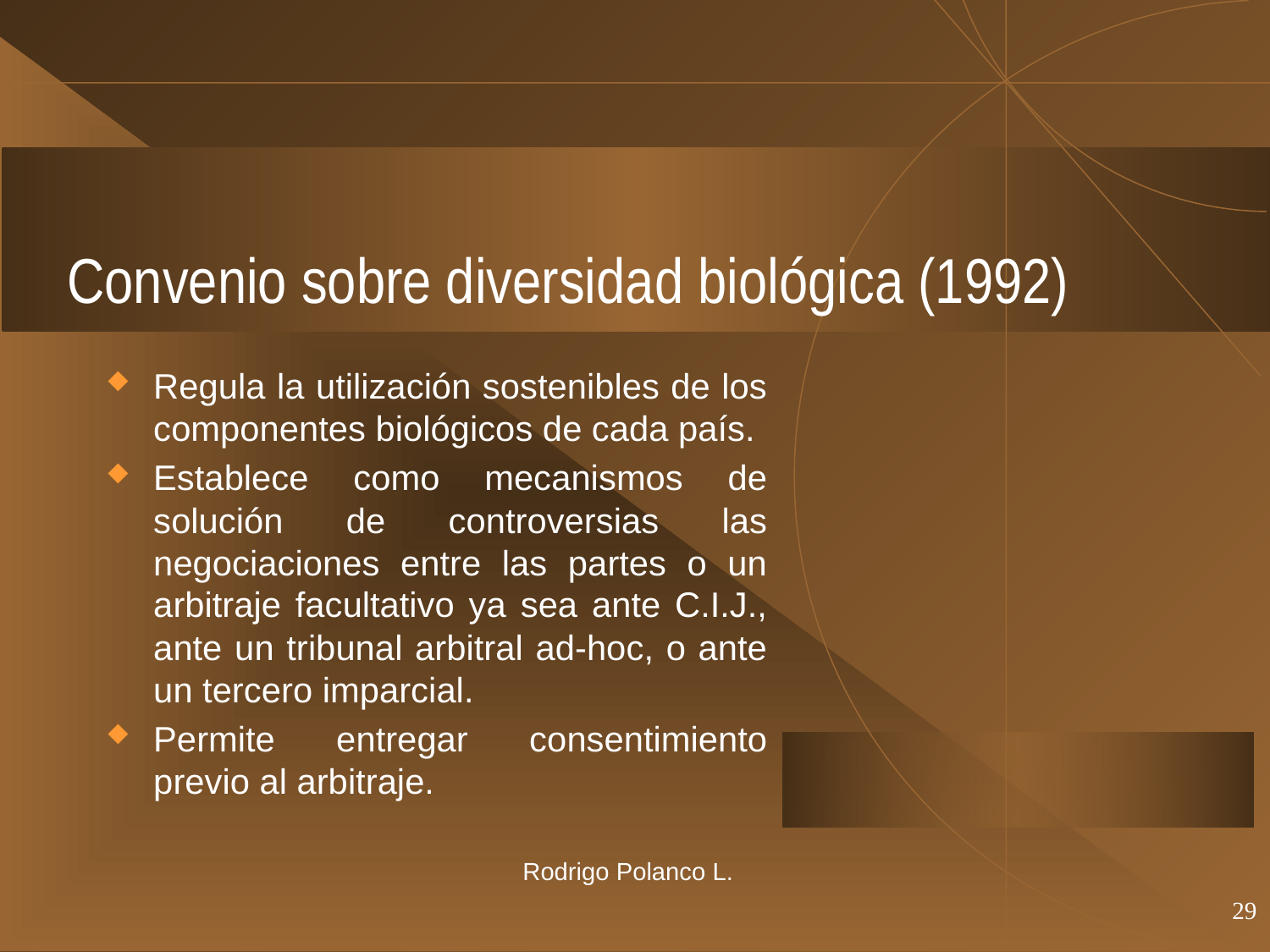

# Convenio sobre diversidad biológica (1992)
Regula la utilización sostenibles de los componentes biológicos de cada país.
Establece como mecanismos de solución de controversias las negociaciones entre las partes o un arbitraje facultativo ya sea ante C.I.J., ante un tribunal arbitral ad-hoc, o ante un tercero imparcial.
Permite entregar consentimiento previo al arbitraje.

Rodrigo Polanco L.
29